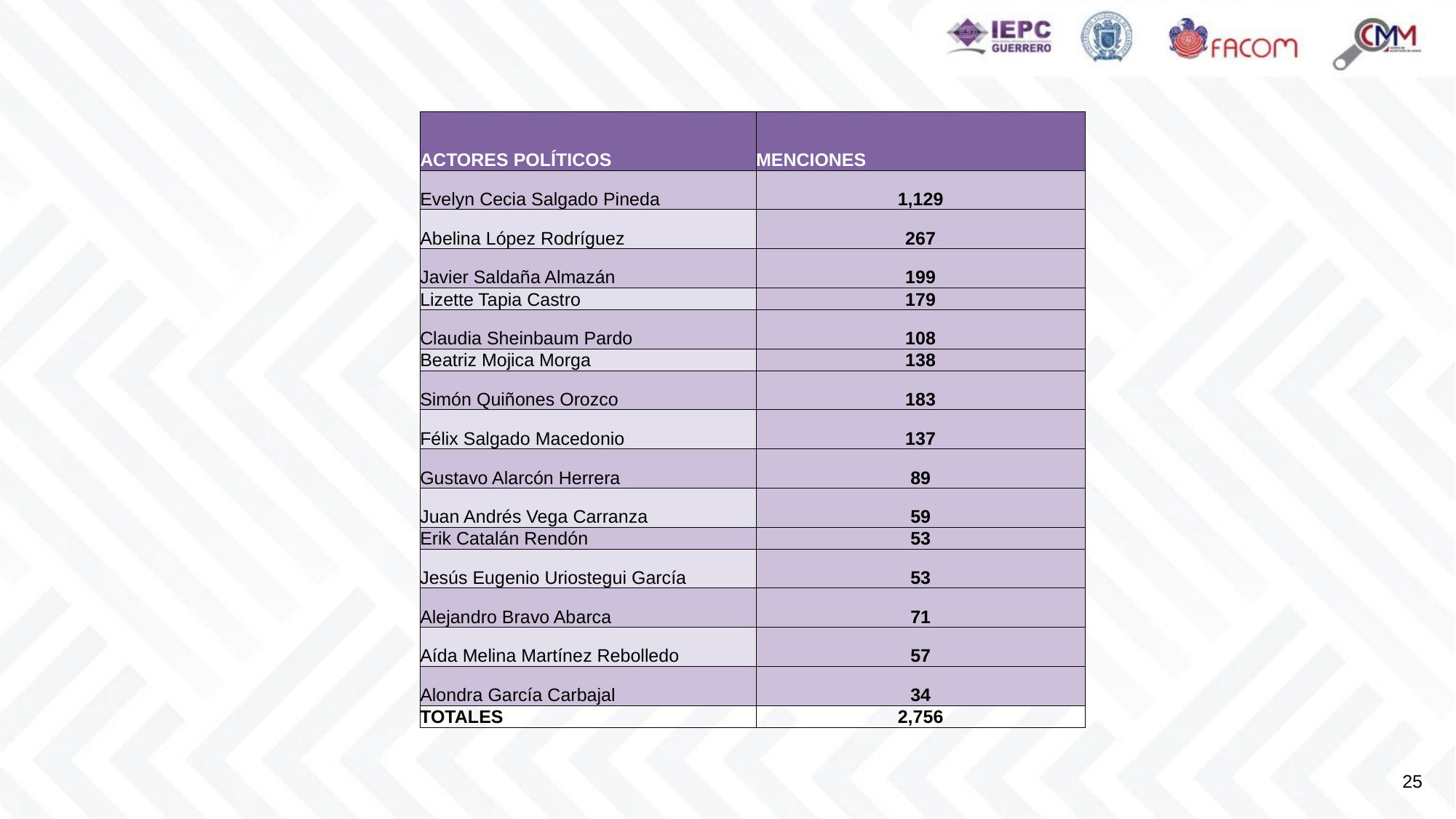

| ACTORES POLÍTICOS | MENCIONES |
| --- | --- |
| Evelyn Cecia Salgado Pineda | 1,129 |
| Abelina López Rodríguez | 267 |
| Javier Saldaña Almazán | 199 |
| Lizette Tapia Castro | 179 |
| Claudia Sheinbaum Pardo | 108 |
| Beatriz Mojica Morga | 138 |
| Simón Quiñones Orozco | 183 |
| Félix Salgado Macedonio | 137 |
| Gustavo Alarcón Herrera | 89 |
| Juan Andrés Vega Carranza | 59 |
| Erik Catalán Rendón | 53 |
| Jesús Eugenio Uriostegui García | 53 |
| Alejandro Bravo Abarca | 71 |
| Aída Melina Martínez Rebolledo | 57 |
| Alondra García Carbajal | 34 |
| TOTALES | 2,756 |
25